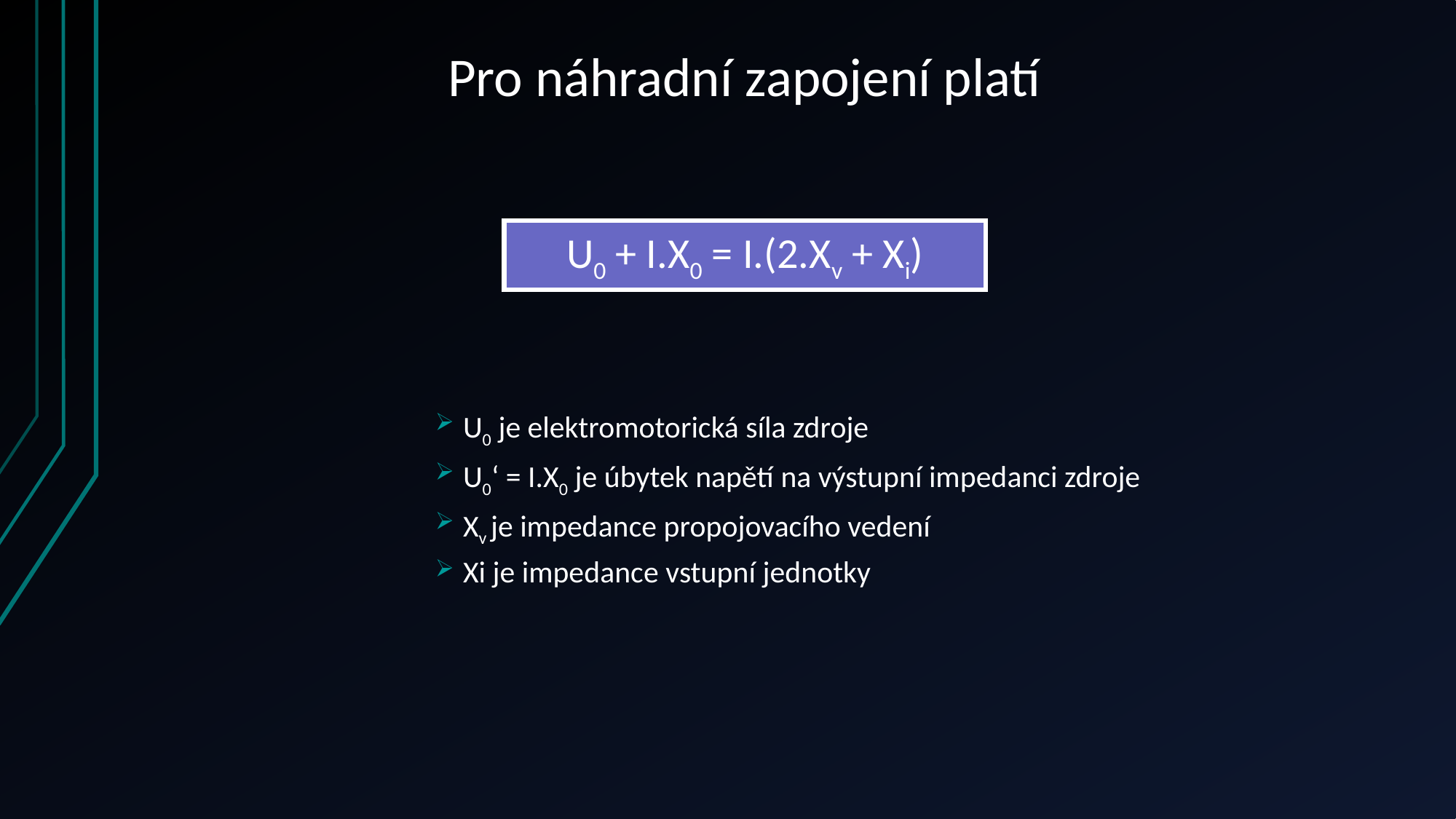

# Pro náhradní zapojení platí
U0 + I.X0 = I.(2.Xv + Xi)
U0 je elektromotorická síla zdroje
U0‘ = I.X0 je úbytek napětí na výstupní impedanci zdroje
Xv je impedance propojovacího vedení
Xi je impedance vstupní jednotky